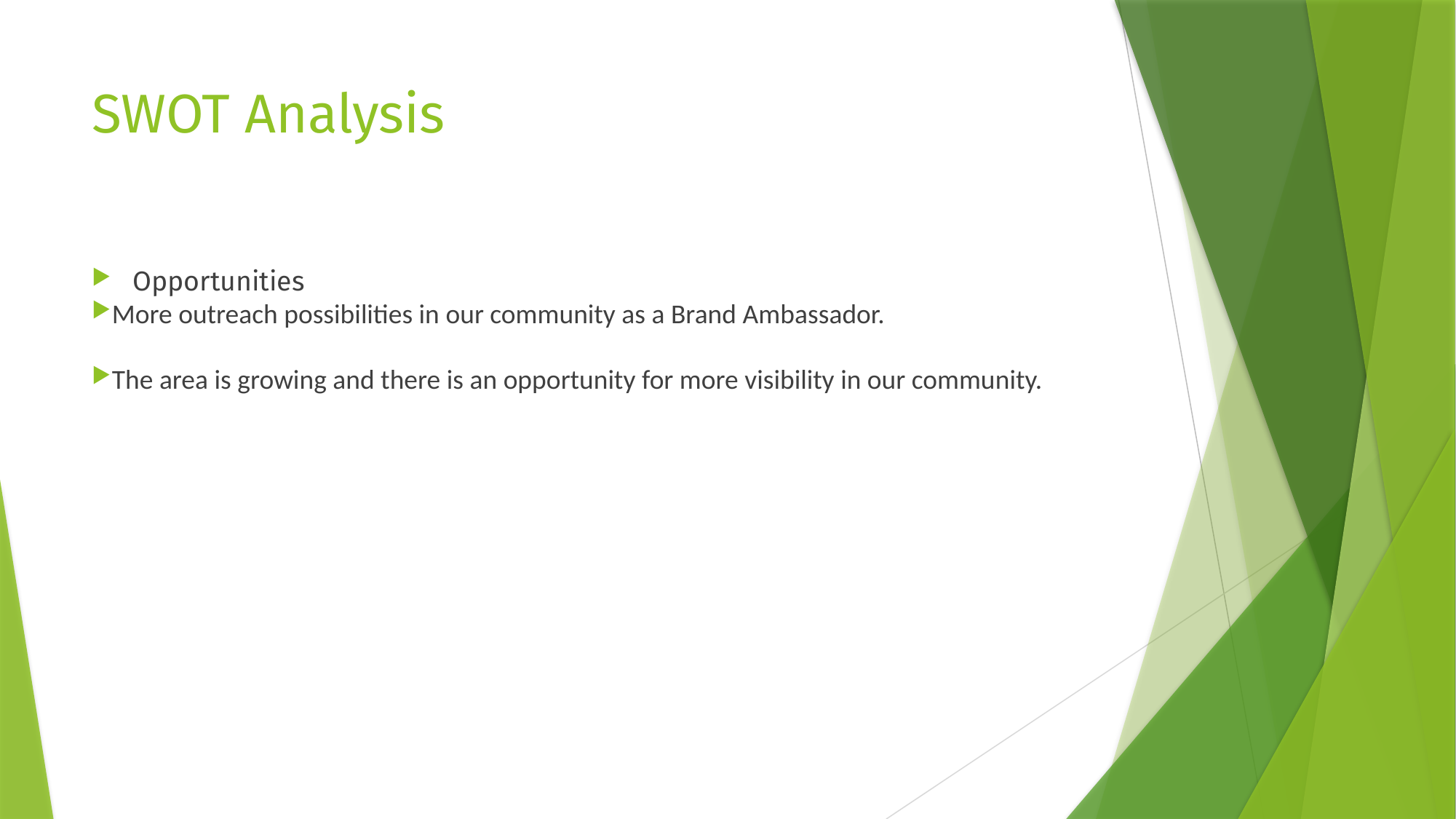

# SWOT Analysis
Opportunities
More outreach possibilities in our community as a Brand Ambassador.

The area is growing and there is an opportunity for more visibility in our community.